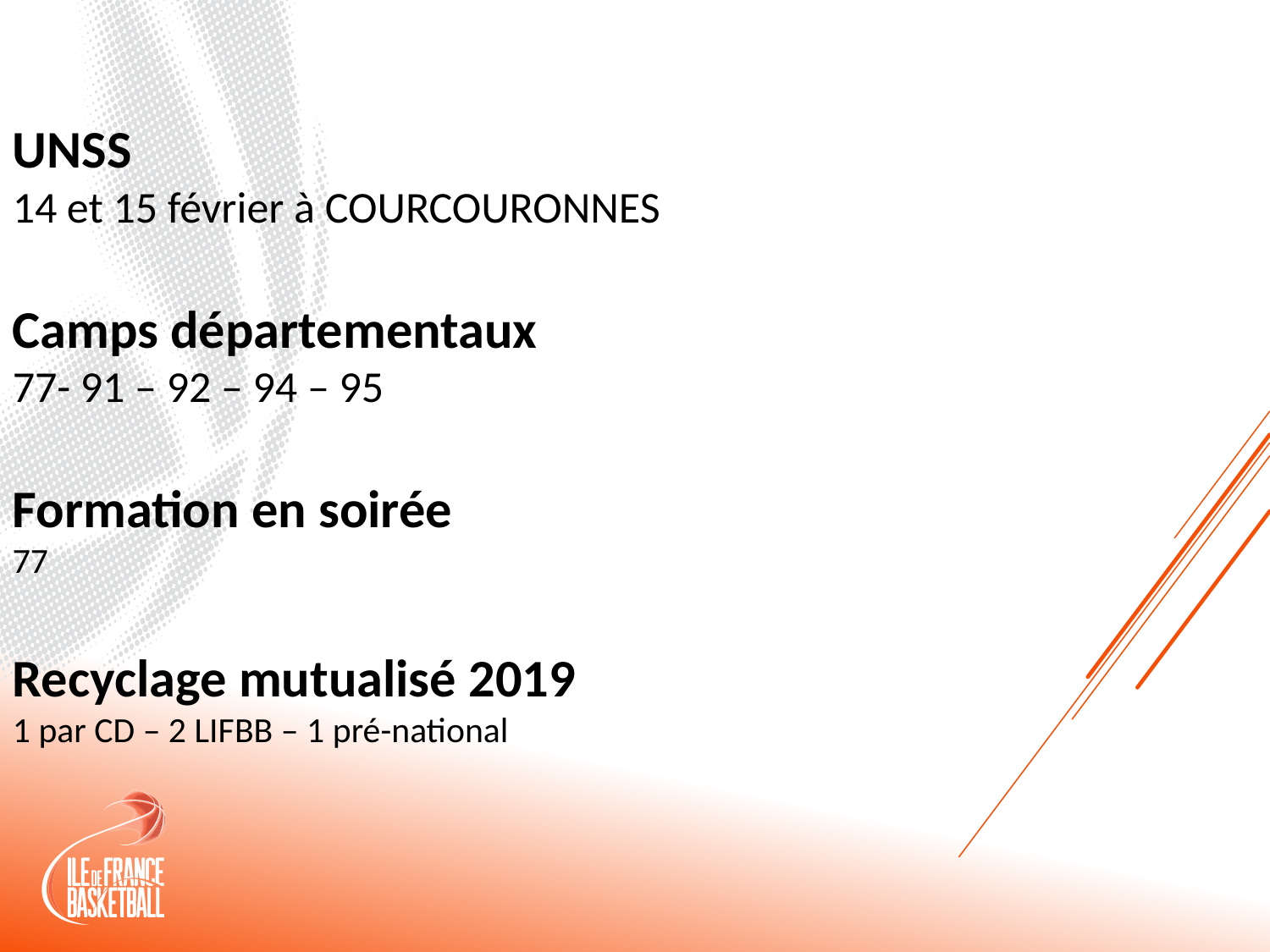

UNSS
14 et 15 février à COURCOURONNES

Camps départementaux
77- 91 – 92 – 94 – 95

Formation en soirée
77

Recyclage mutualisé 2019
1 par CD – 2 LIFBB – 1 pré-national